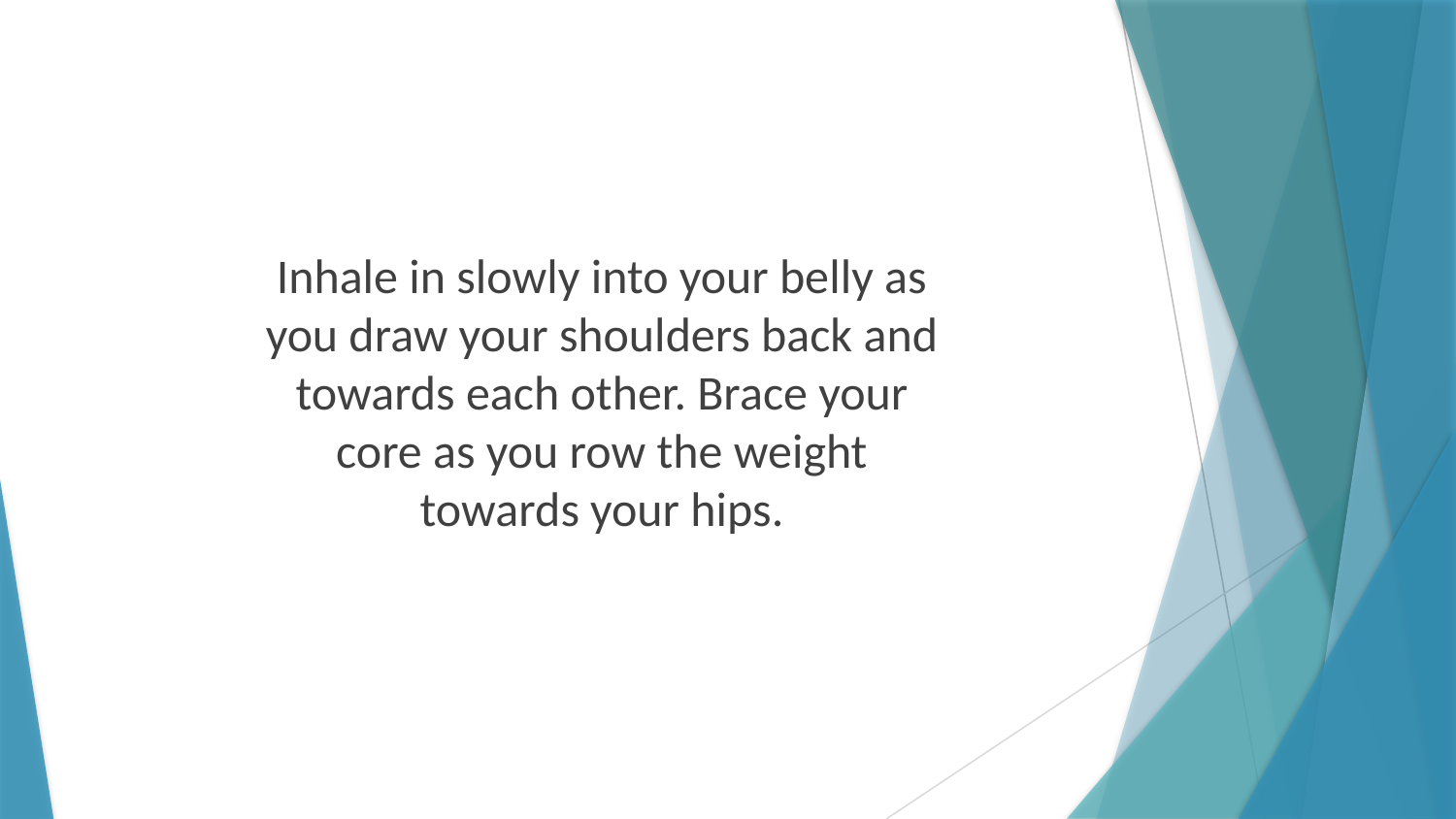

Inhale in slowly into your belly as you draw your shoulders back and towards each other. Brace your core as you row the weight towards your hips.